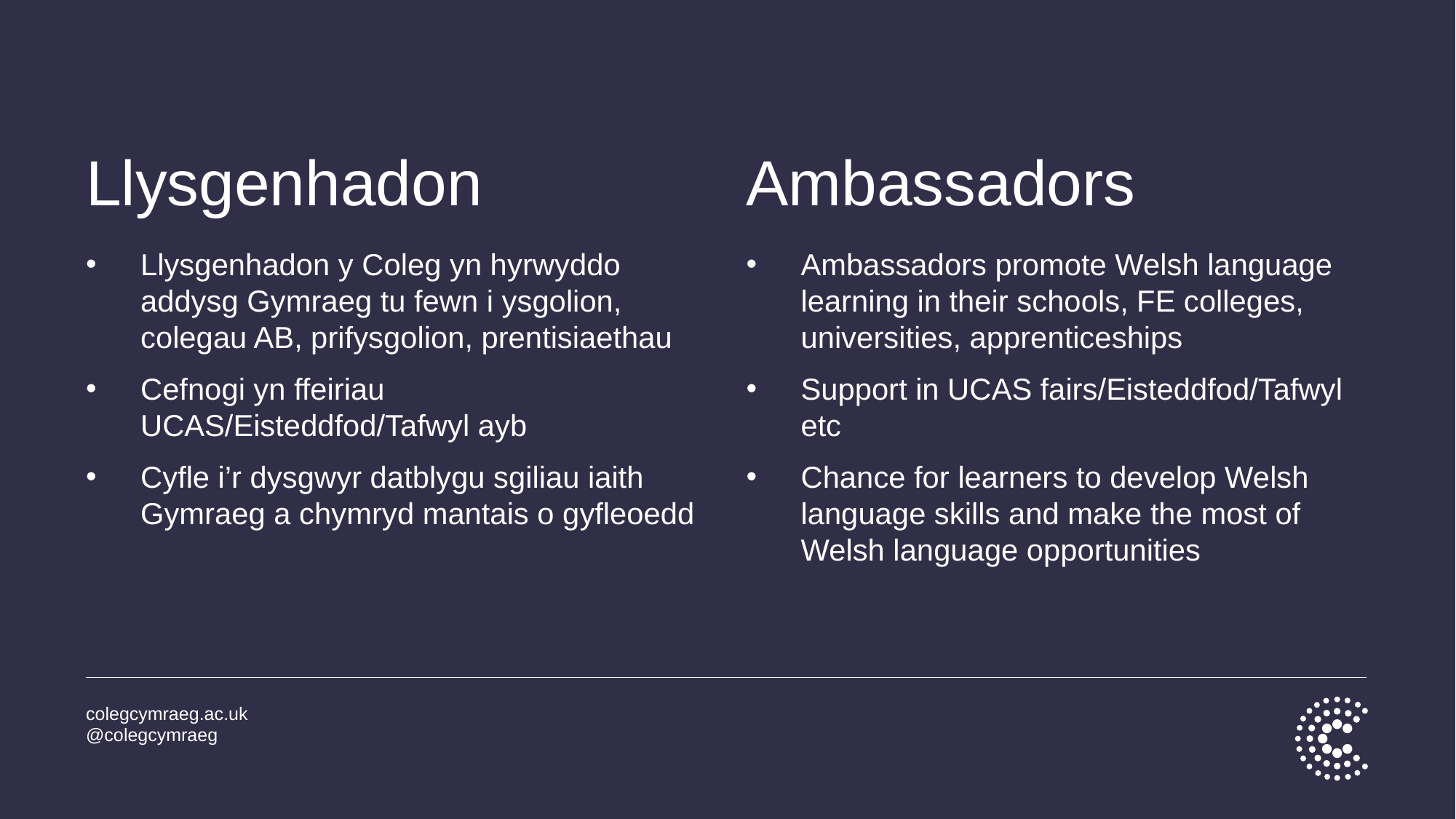

# Llysgenhadon
Ambassadors
Llysgenhadon y Coleg yn hyrwyddo addysg Gymraeg tu fewn i ysgolion, colegau AB, prifysgolion, prentisiaethau
Cefnogi yn ffeiriau UCAS/Eisteddfod/Tafwyl ayb
Cyfle i’r dysgwyr datblygu sgiliau iaith Gymraeg a chymryd mantais o gyfleoedd
Ambassadors promote Welsh language learning in their schools, FE colleges, universities, apprenticeships
Support in UCAS fairs/Eisteddfod/Tafwyl etc
Chance for learners to develop Welsh language skills and make the most of Welsh language opportunities